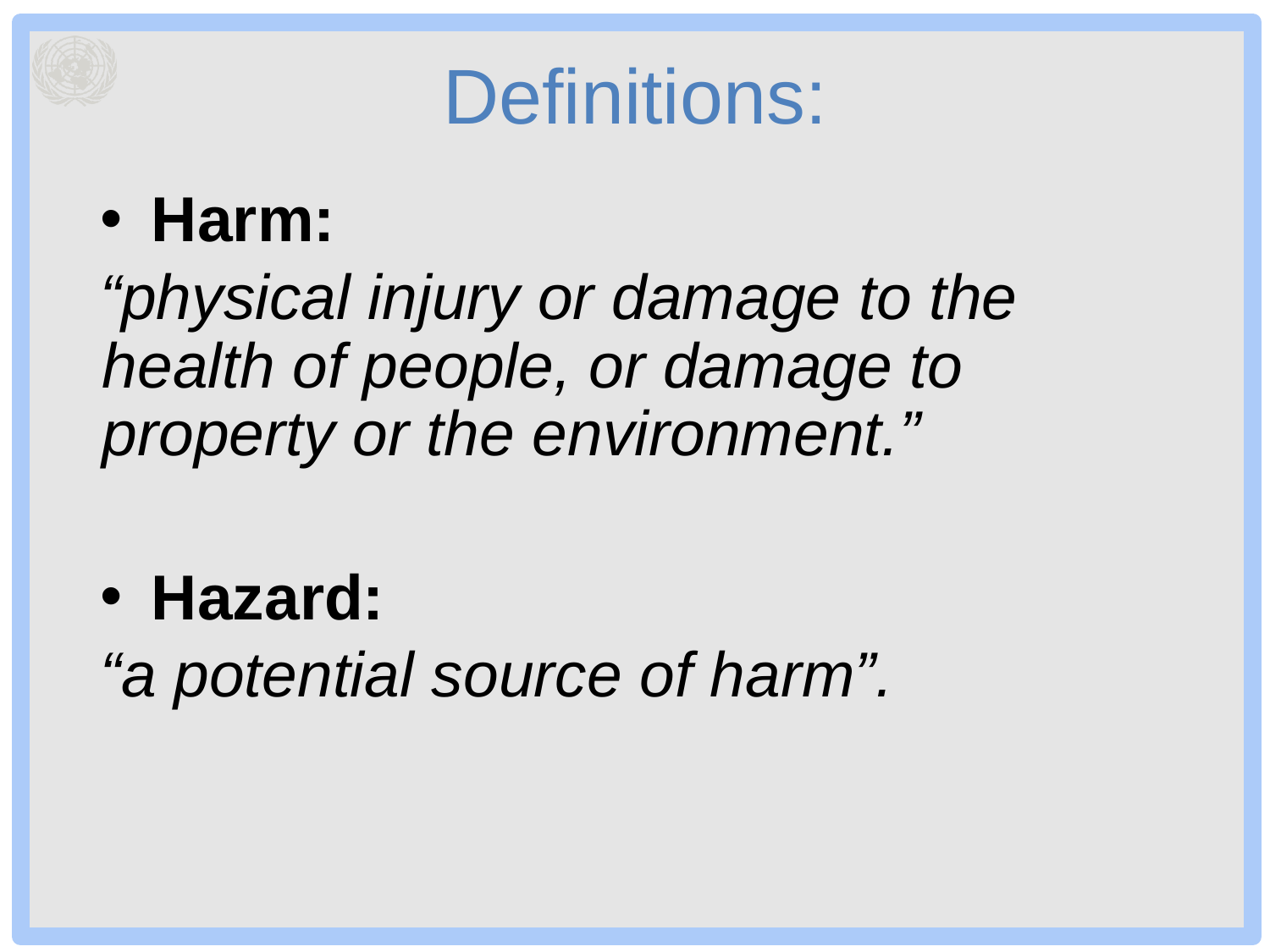

# Definitions:
Harm:
“physical injury or damage to the health of people, or damage to property or the environment.”

Hazard:
“a potential source of harm”.